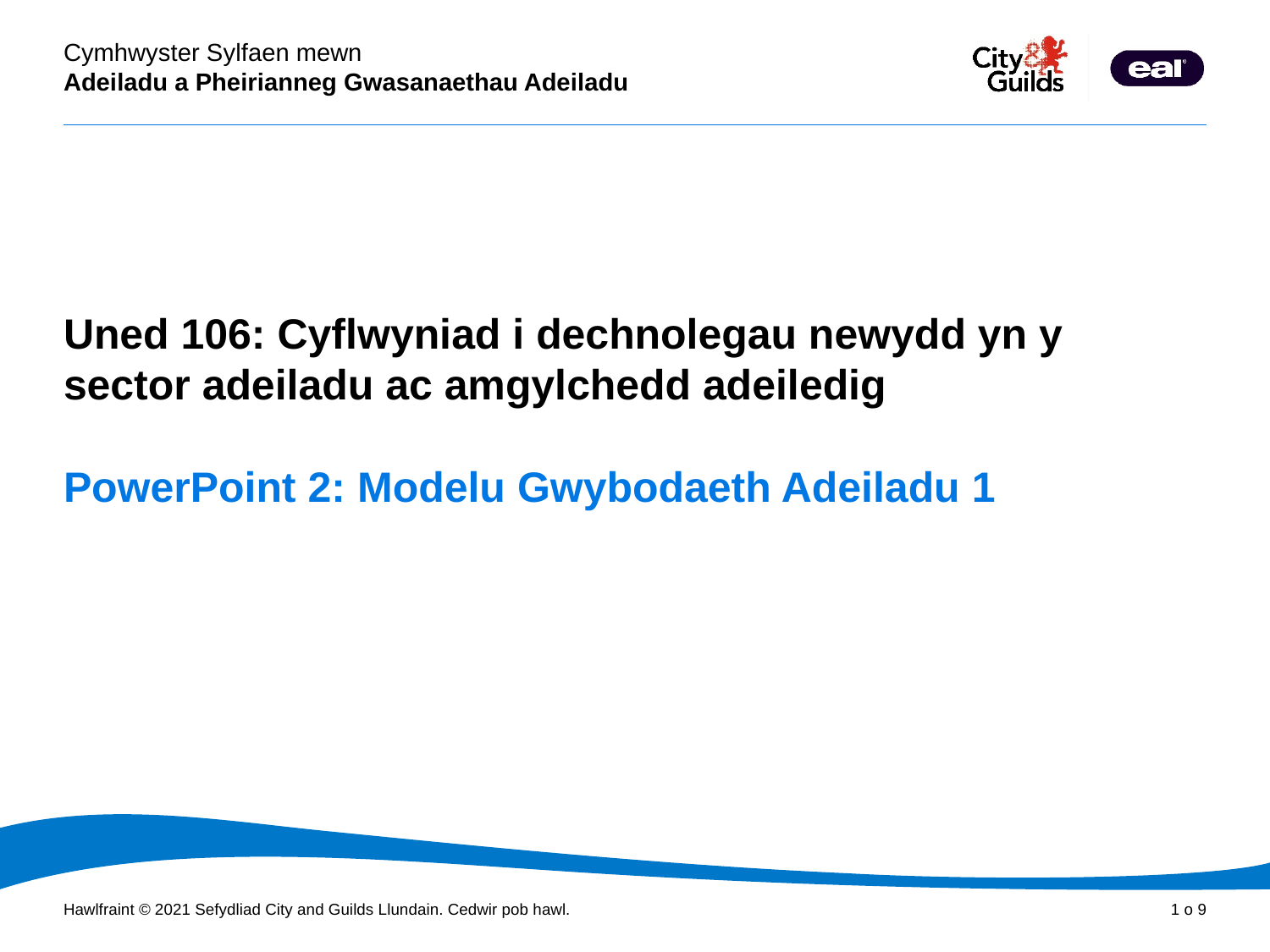

Cyflwyniad PowerPoint
Uned 106: Cyflwyniad i dechnolegau newydd yn y sector adeiladu ac amgylchedd adeiledig
# PowerPoint 2: Modelu Gwybodaeth Adeiladu 1